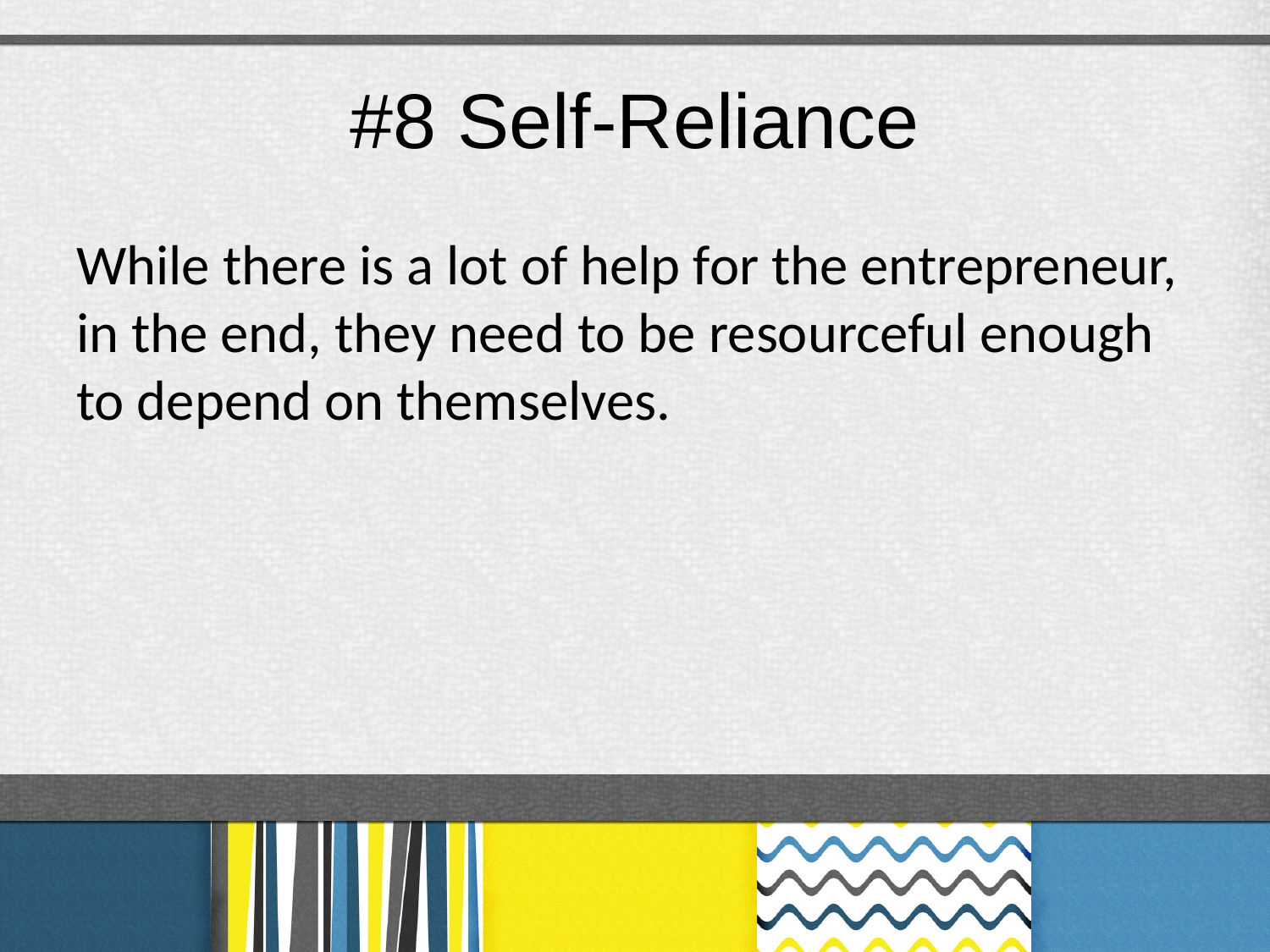

# #8 Self-Reliance
While there is a lot of help for the entrepreneur, in the end, they need to be resourceful enough to depend on themselves.